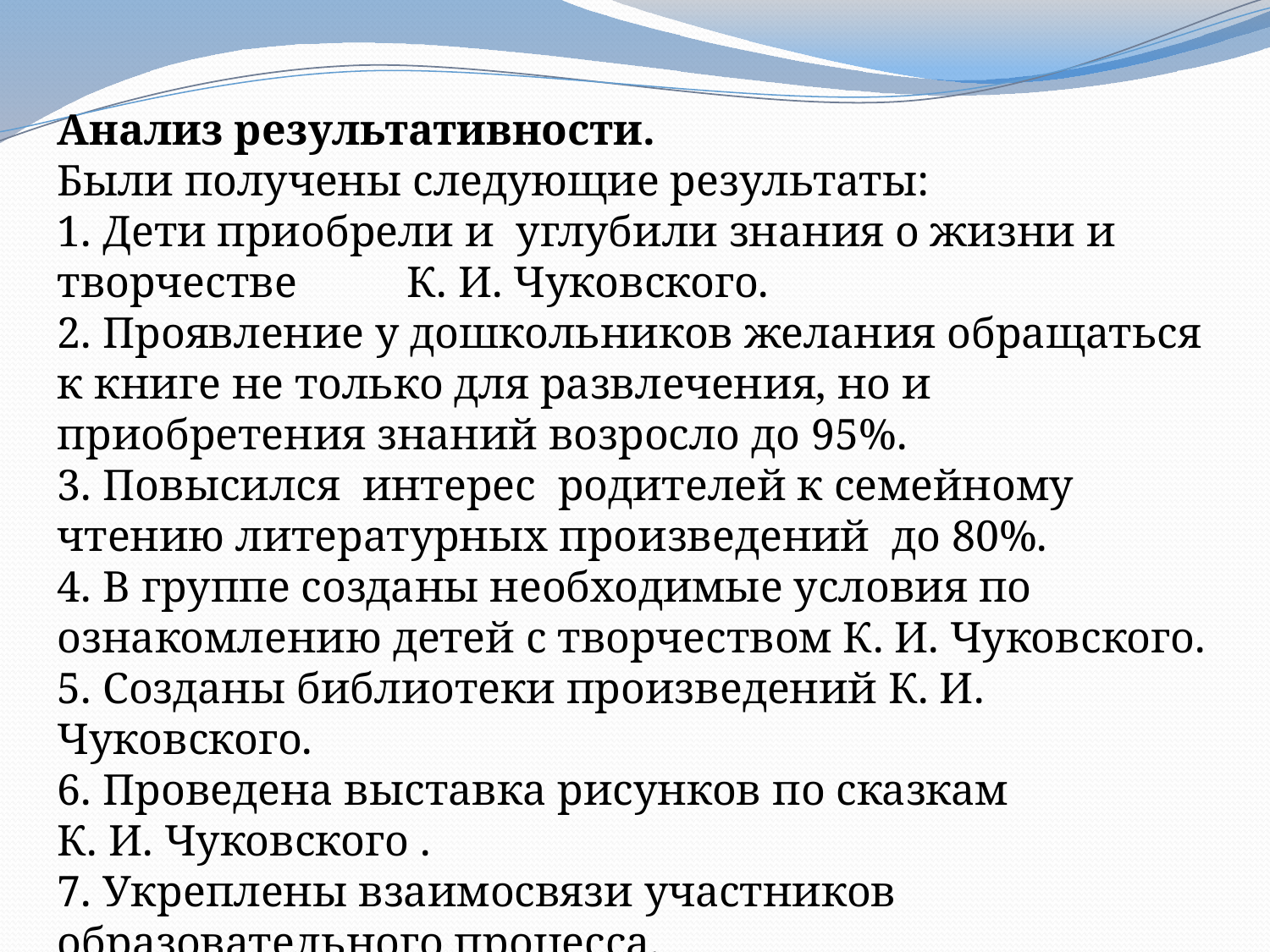

Анализ результативности.
Были получены следующие результаты:
1. Дети приобрели и  углубили знания о жизни и творчестве          К. И. Чуковского.
2. Проявление у дошкольников желания обращаться к книге не только для развлечения, но и приобретения знаний возросло до 95%.
3. Повысился  интерес  родителей к семейному чтению литературных произведений  до 80%.
4. В группе созданы необходимые условия по ознакомлению детей с творчеством К. И. Чуковского.
5. Созданы библиотеки произведений К. И. Чуковского.
6. Проведена выставка рисунков по сказкам
К. И. Чуковского .
7. Укреплены взаимосвязи участников образовательного процесса.